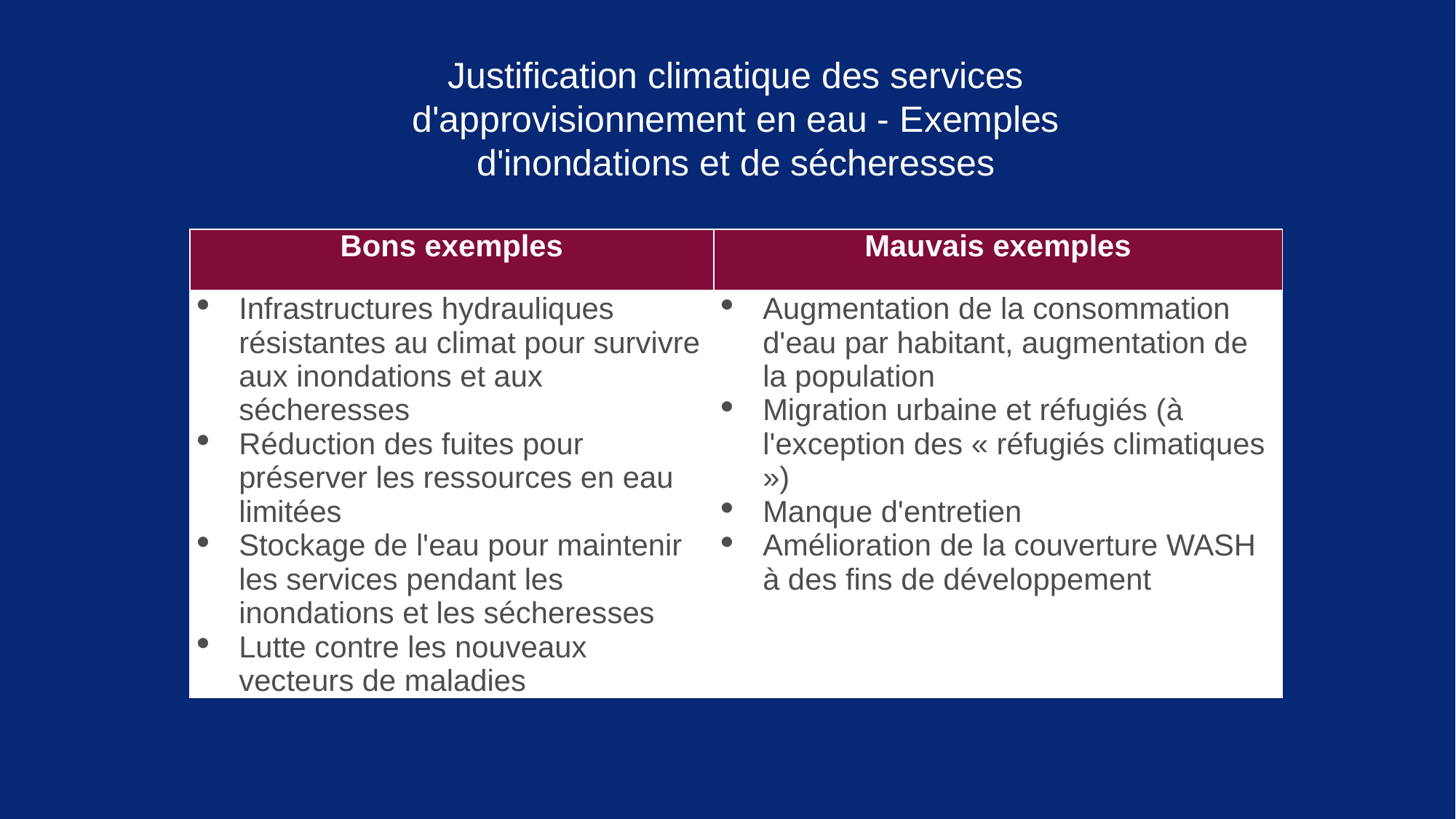

Justification climatique des services d'approvisionnement en eau - Exemples d'inondations et de sécheresses
| Bons exemples | Mauvais exemples |
| --- | --- |
| Infrastructures hydrauliques résistantes au climat pour survivre aux inondations et aux sécheresses Réduction des fuites pour préserver les ressources en eau limitées Stockage de l'eau pour maintenir les services pendant les inondations et les sécheresses Lutte contre les nouveaux vecteurs de maladies | Augmentation de la consommation d'eau par habitant, augmentation de la population Migration urbaine et réfugiés (à l'exception des « réfugiés climatiques ») Manque d'entretien Amélioration de la couverture WASH à des fins de développement |